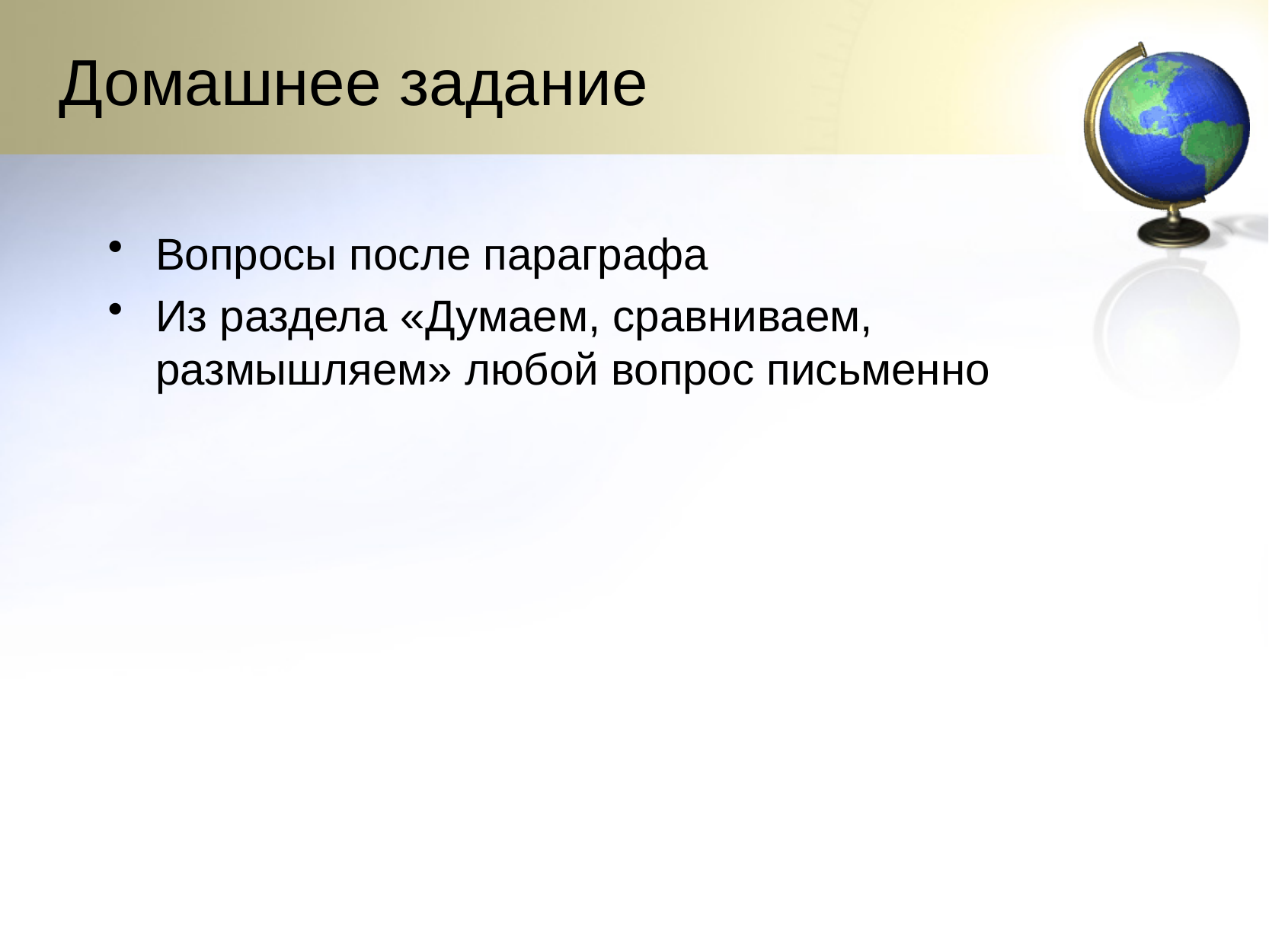

# Домашнее задание
Вопросы после параграфа
Из раздела «Думаем, сравниваем, размышляем» любой вопрос письменно